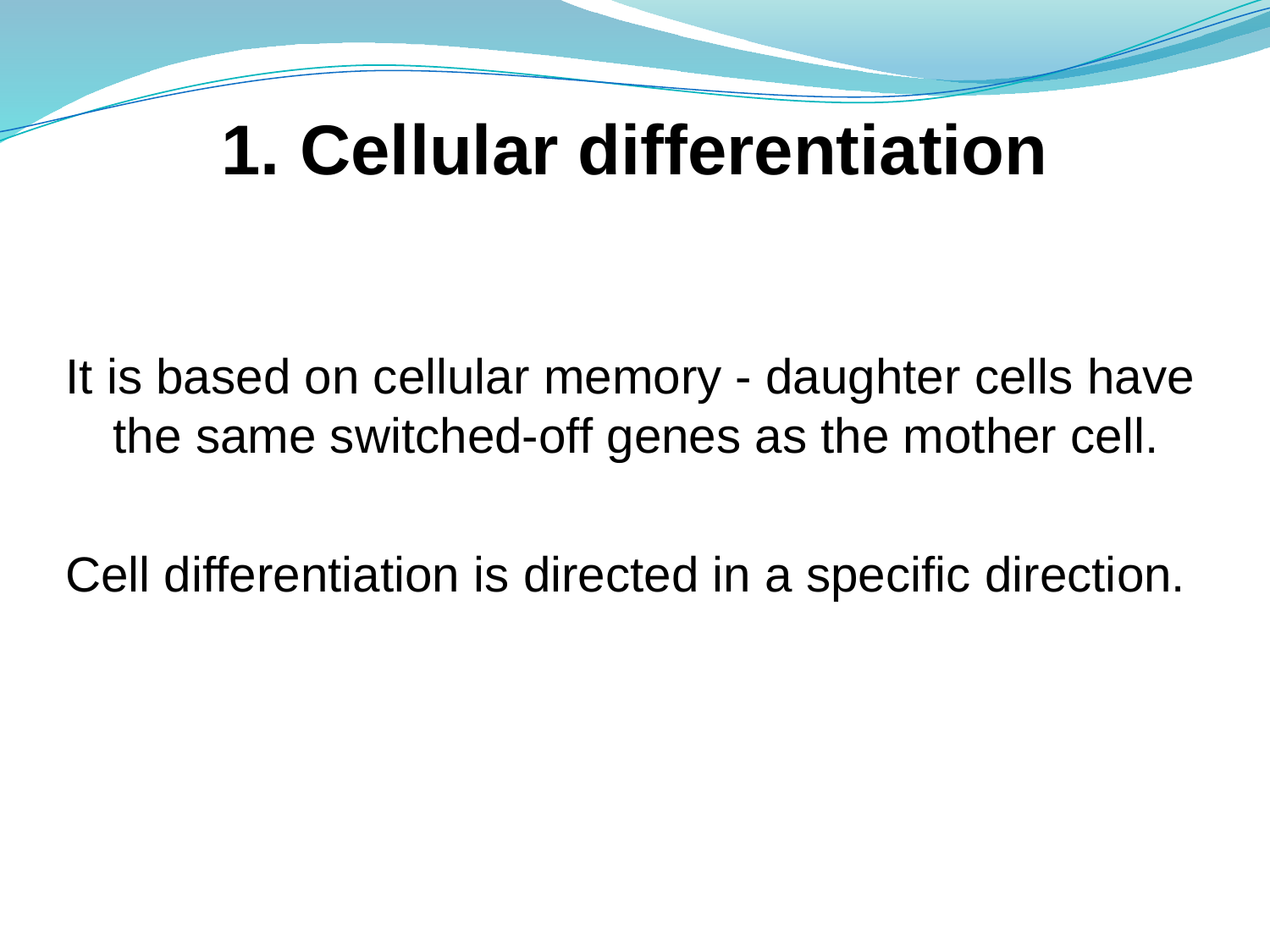

1. Cellular differentiation
It is based on cellular memory - daughter cells have the same switched-off genes as the mother cell.

Cell differentiation is directed in a specific direction.